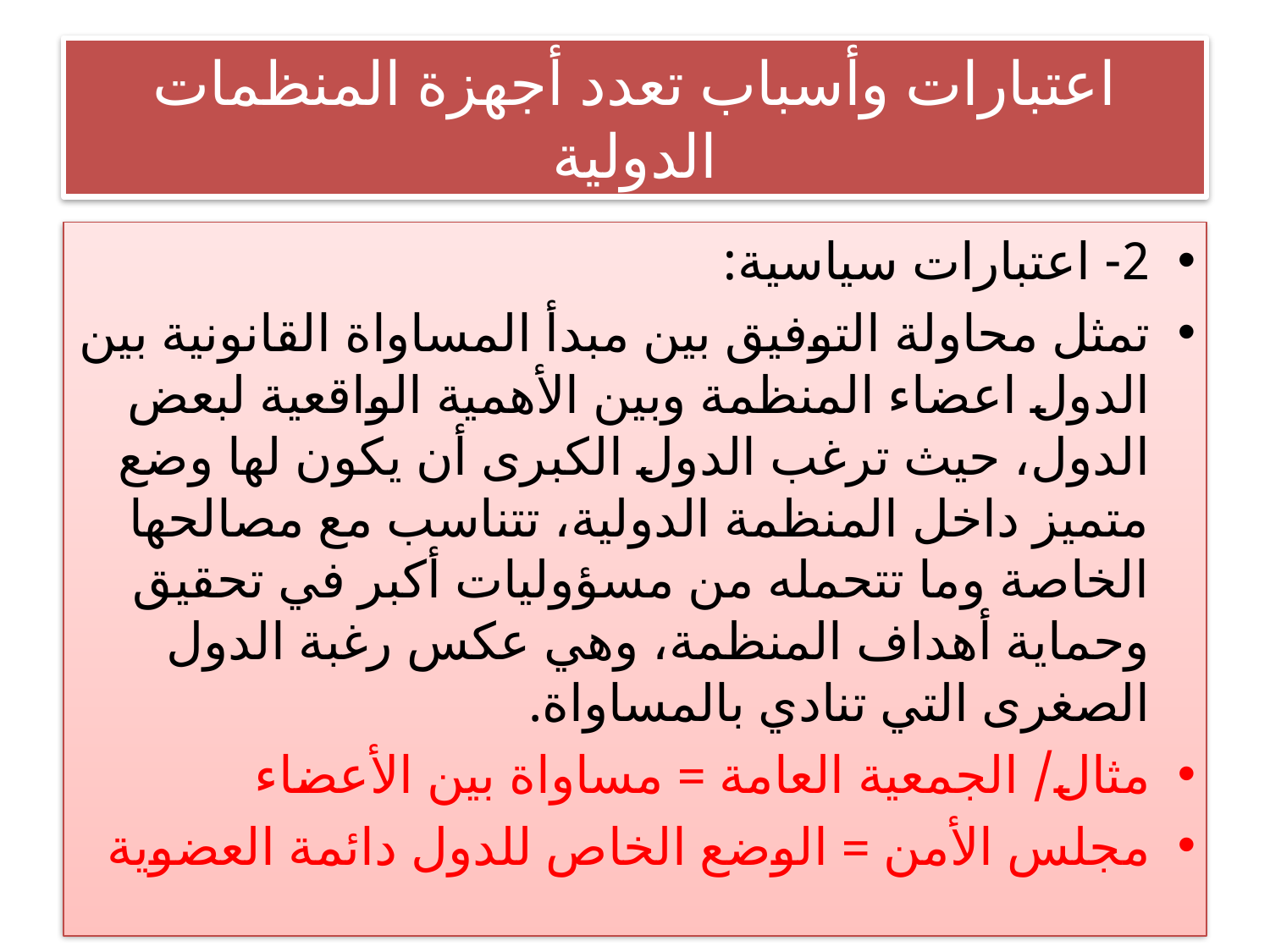

# اعتبارات وأسباب تعدد أجهزة المنظمات الدولية
2- اعتبارات سياسية:
تمثل محاولة التوفيق بين مبدأ المساواة القانونية بين الدول اعضاء المنظمة وبين الأهمية الواقعية لبعض الدول، حيث ترغب الدول الكبرى أن يكون لها وضع متميز داخل المنظمة الدولية، تتناسب مع مصالحها الخاصة وما تتحمله من مسؤوليات أكبر في تحقيق وحماية أهداف المنظمة، وهي عكس رغبة الدول الصغرى التي تنادي بالمساواة.
مثال/ الجمعية العامة = مساواة بين الأعضاء
مجلس الأمن = الوضع الخاص للدول دائمة العضوية